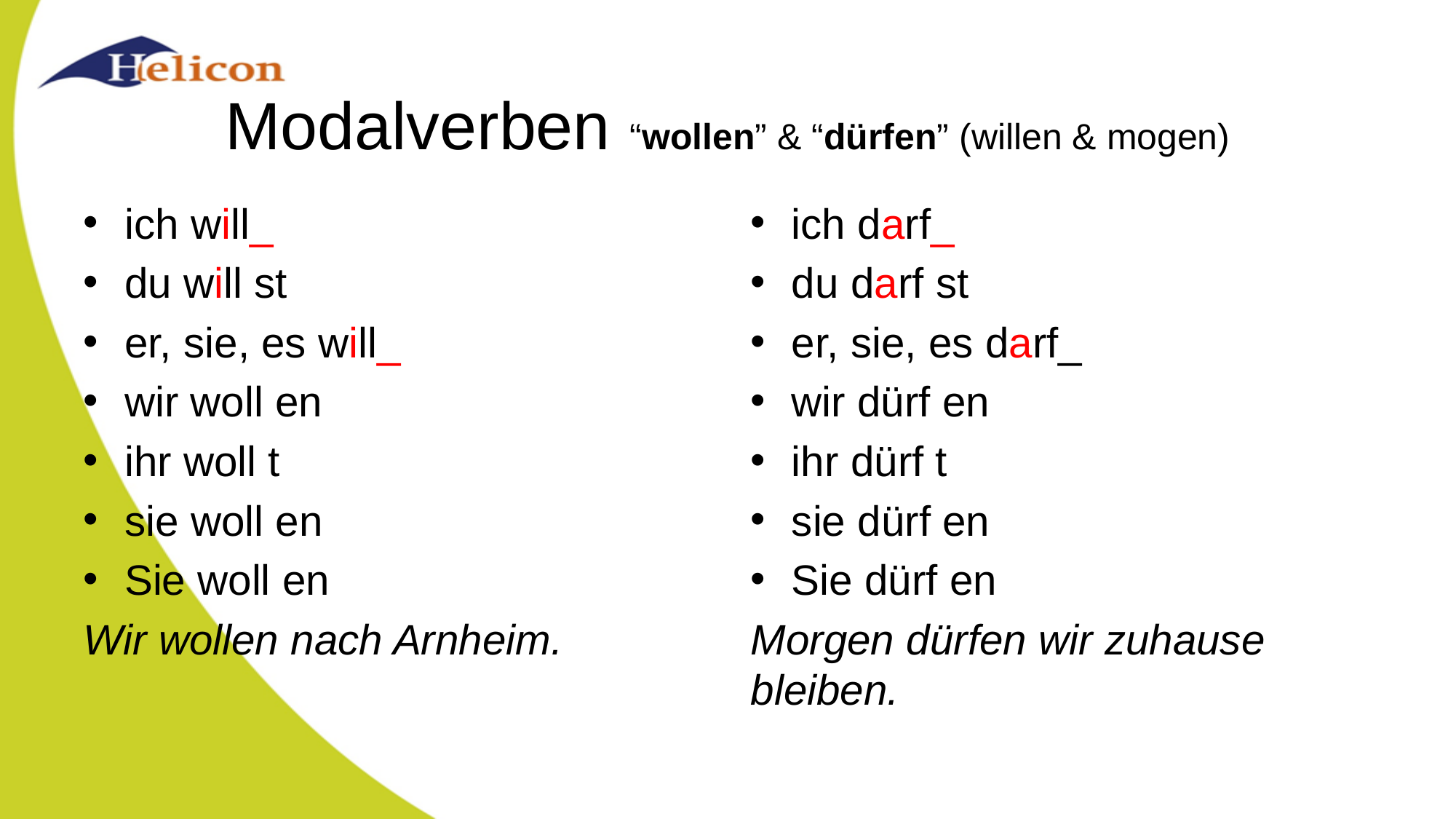

# Modalverben “wollen” & “dürfen” (willen & mogen)
ich will_
du will st
er, sie, es will_
wir woll en
ihr woll t
sie woll en
Sie woll en
Wir wollen nach Arnheim.
ich darf_
du darf st
er, sie, es darf_
wir dürf en
ihr dürf t
sie dürf en
Sie dürf en
Morgen dürfen wir zuhause bleiben.